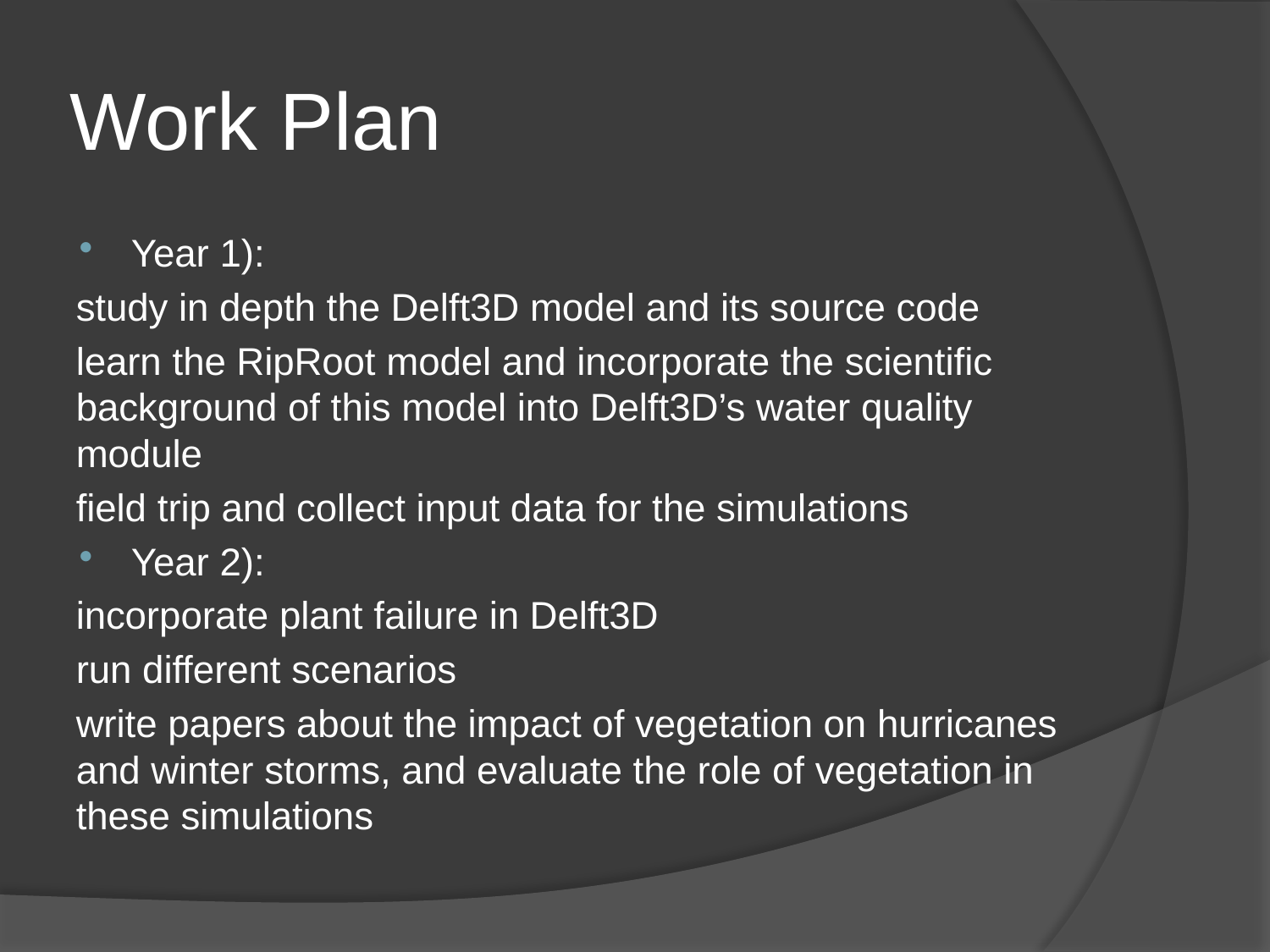

# Work Plan
Year 1):
study in depth the Delft3D model and its source code
learn the RipRoot model and incorporate the scientific background of this model into Delft3D’s water quality module
field trip and collect input data for the simulations
Year 2):
incorporate plant failure in Delft3D
run different scenarios
write papers about the impact of vegetation on hurricanes and winter storms, and evaluate the role of vegetation in these simulations